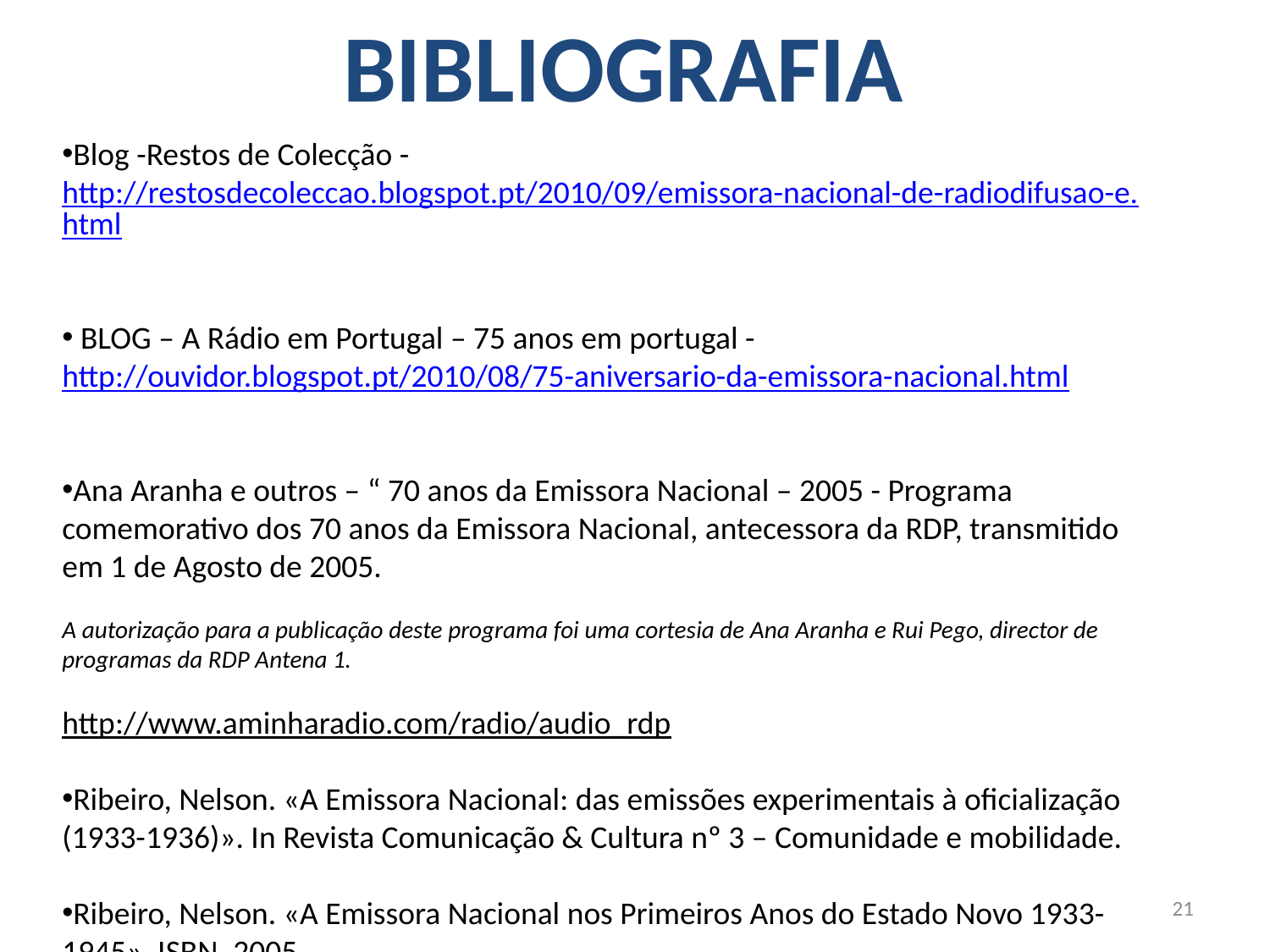

BIBLIOGRAFIA
Blog -Restos de Colecção - http://restosdecoleccao.blogspot.pt/2010/09/emissora-nacional-de-radiodifusao-e.html

 BLOG – A Rádio em Portugal – 75 anos em portugal -
http://ouvidor.blogspot.pt/2010/08/75-aniversario-da-emissora-nacional.html

Ana Aranha e outros – “ 70 anos da Emissora Nacional – 2005 - Programa comemorativo dos 70 anos da Emissora Nacional, antecessora da RDP, transmitido em 1 de Agosto de 2005.

A autorização para a publicação deste programa foi uma cortesia de Ana Aranha e Rui Pego, director de programas da RDP Antena 1.
http://www.aminharadio.com/radio/audio_rdp

Ribeiro, Nelson. «A Emissora Nacional: das emissões experimentais à oficialização (1933-1936)». In Revista Comunicação & Cultura nº 3 – Comunidade e mobilidade.

Ribeiro, Nelson. «A Emissora Nacional nos Primeiros Anos do Estado Novo 1933-1945», ISBN, 2005
21